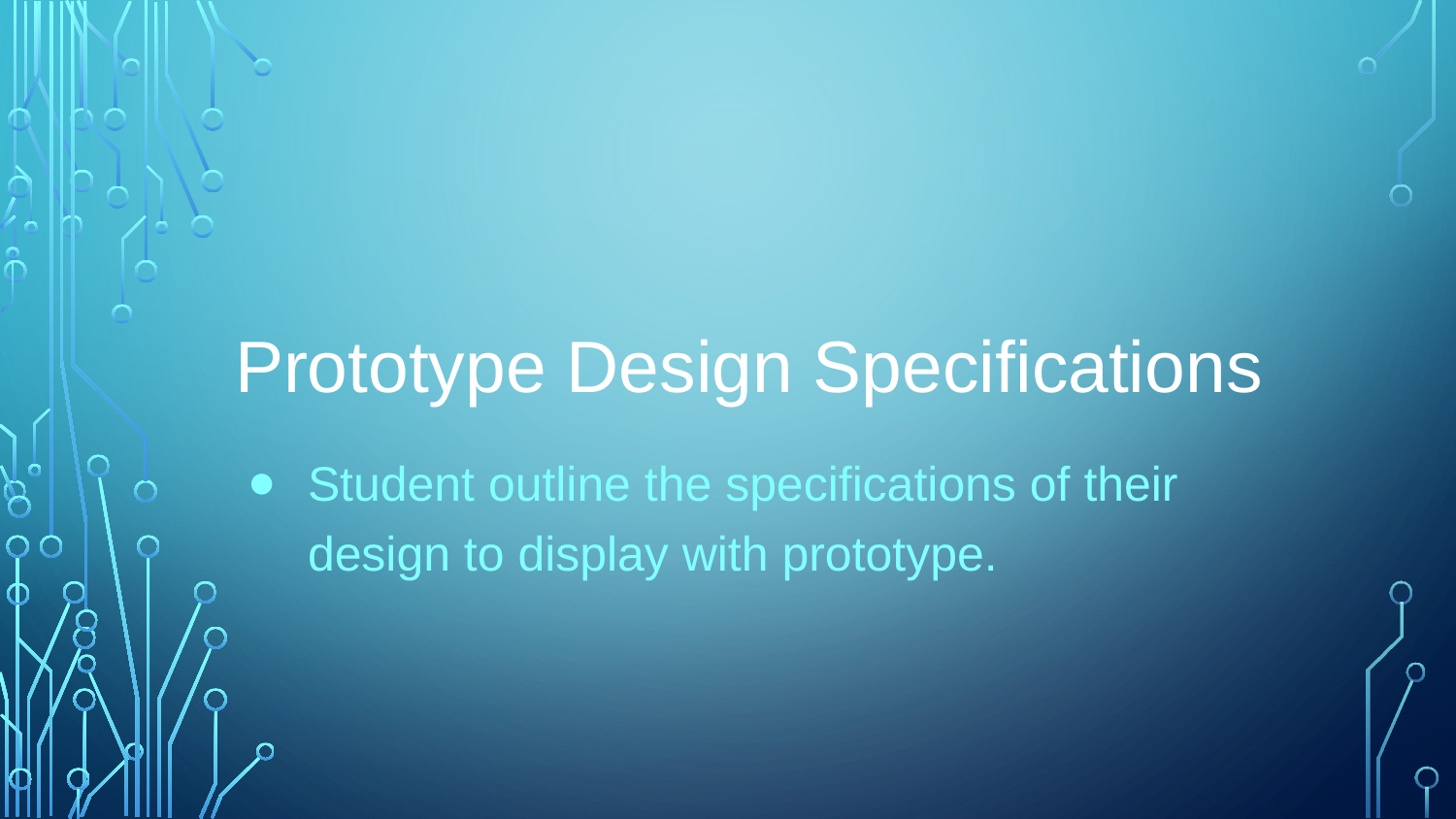

# Prototype Design Specifications
Student outline the specifications of their design to display with prototype.